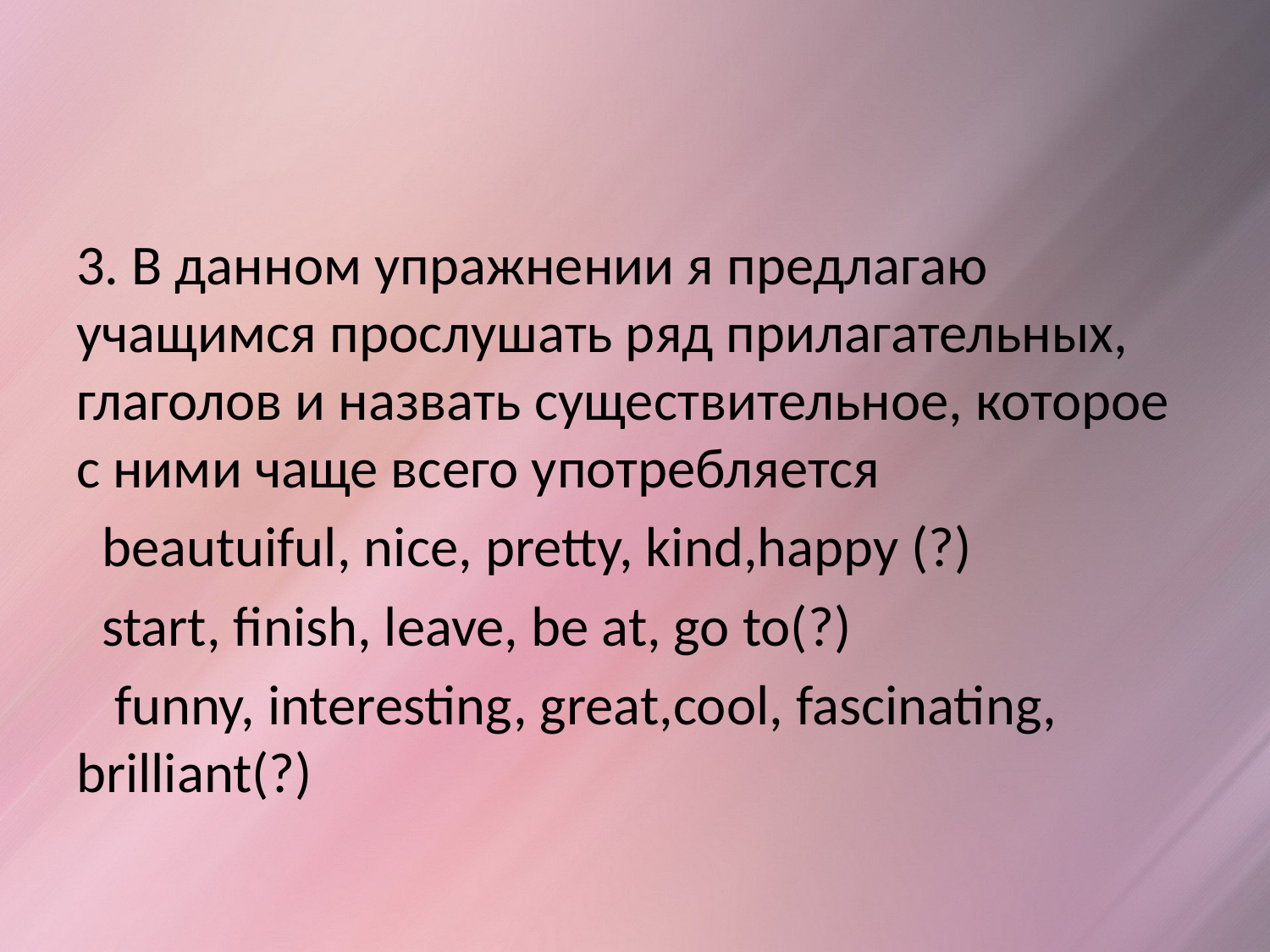

#
3. В данном упражнении я предлагаю учащимся прослушать ряд прилагательных, глаголов и назвать существительное, которое с ними чаще всего употребляется
  beautuiful, nice, pretty, kind,happy (?)
  start, finish, leave, be at, go to(?)
   funny, interesting, great,cool, fascinating, brilliant(?)